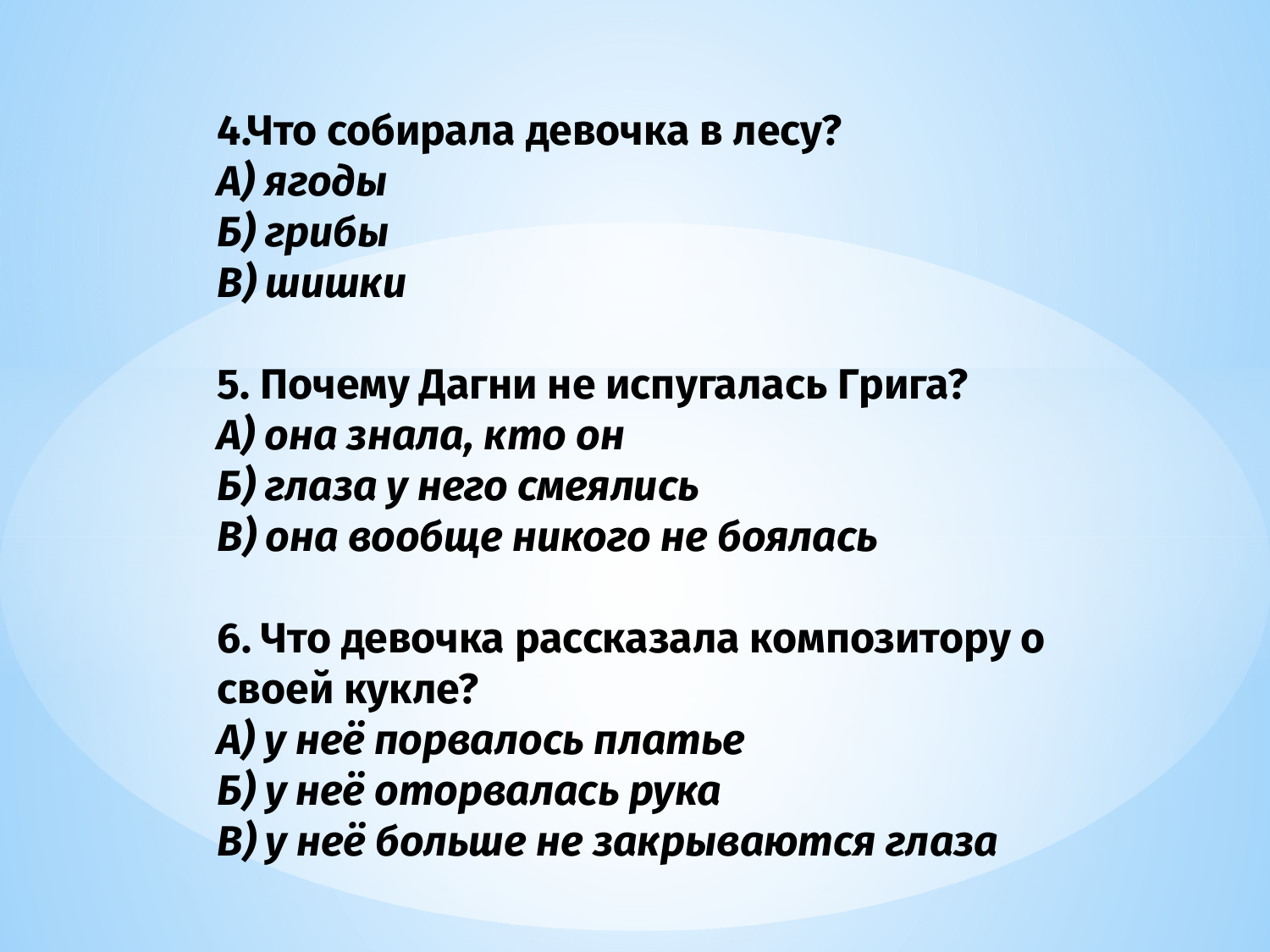

4.Что собирала девочка в лесу?
А) ягоды
Б) грибы
В) шишки

5. Почему Дагни не испугалась Грига?
А) она знала, кто он
Б) глаза у него смеялись
В) она вообще никого не боялась

6. Что девочка рассказала композитору о своей кукле?
А) у неё порвалось платье
Б) у неё оторвалась рука
В) у неё больше не закрываются глаза
#